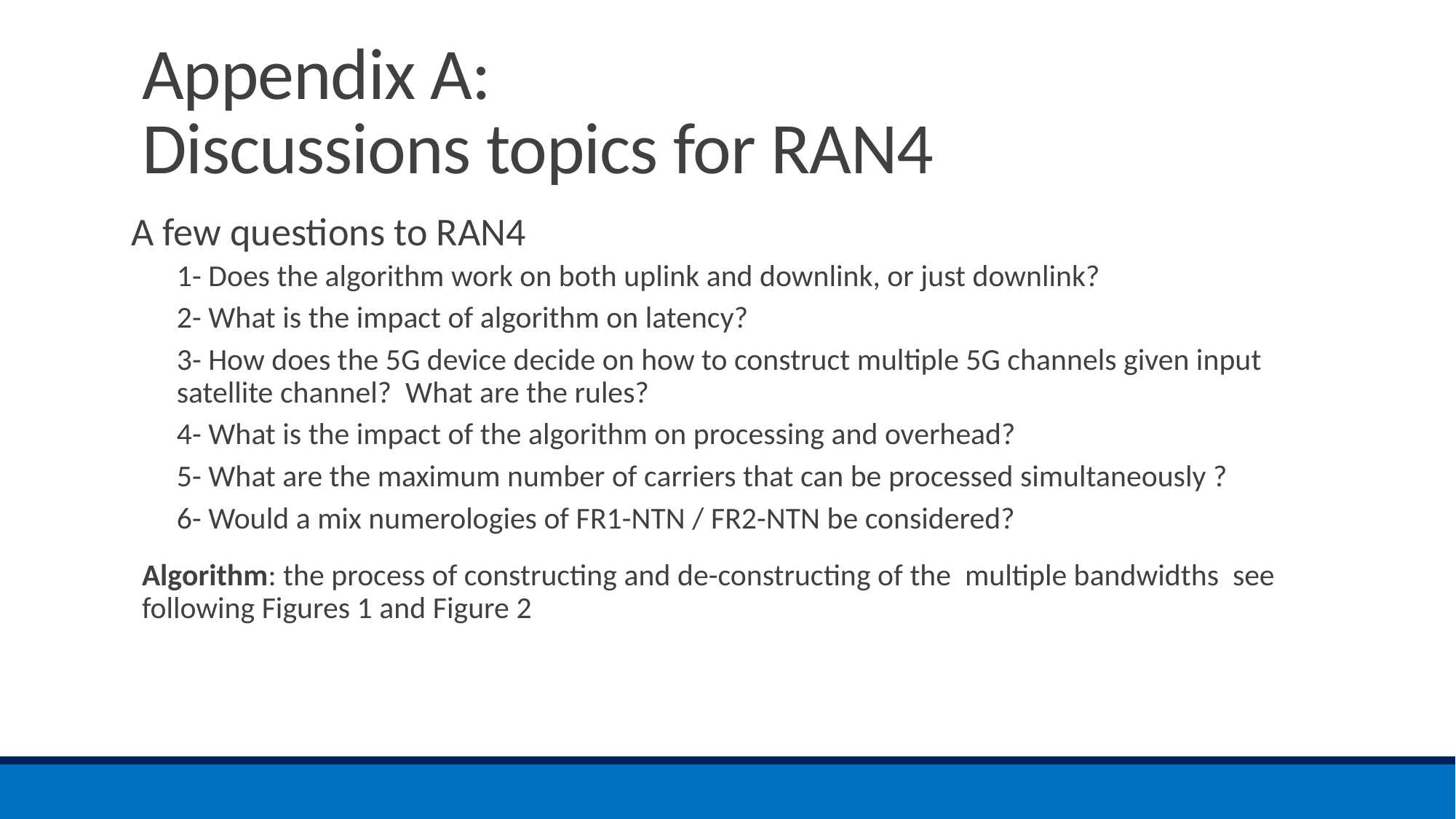

# Appendix A: Discussions topics for RAN4
A few questions to RAN4
1- Does the algorithm work on both uplink and downlink, or just downlink?
2- What is the impact of algorithm on latency?
3- How does the 5G device decide on how to construct multiple 5G channels given input satellite channel?  What are the rules?
4- What is the impact of the algorithm on processing and overhead?
5- What are the maximum number of carriers that can be processed simultaneously ?
6- Would a mix numerologies of FR1-NTN / FR2-NTN be considered?
Algorithm: the process of constructing and de-constructing of the  multiple bandwidths  see following Figures 1 and Figure 2